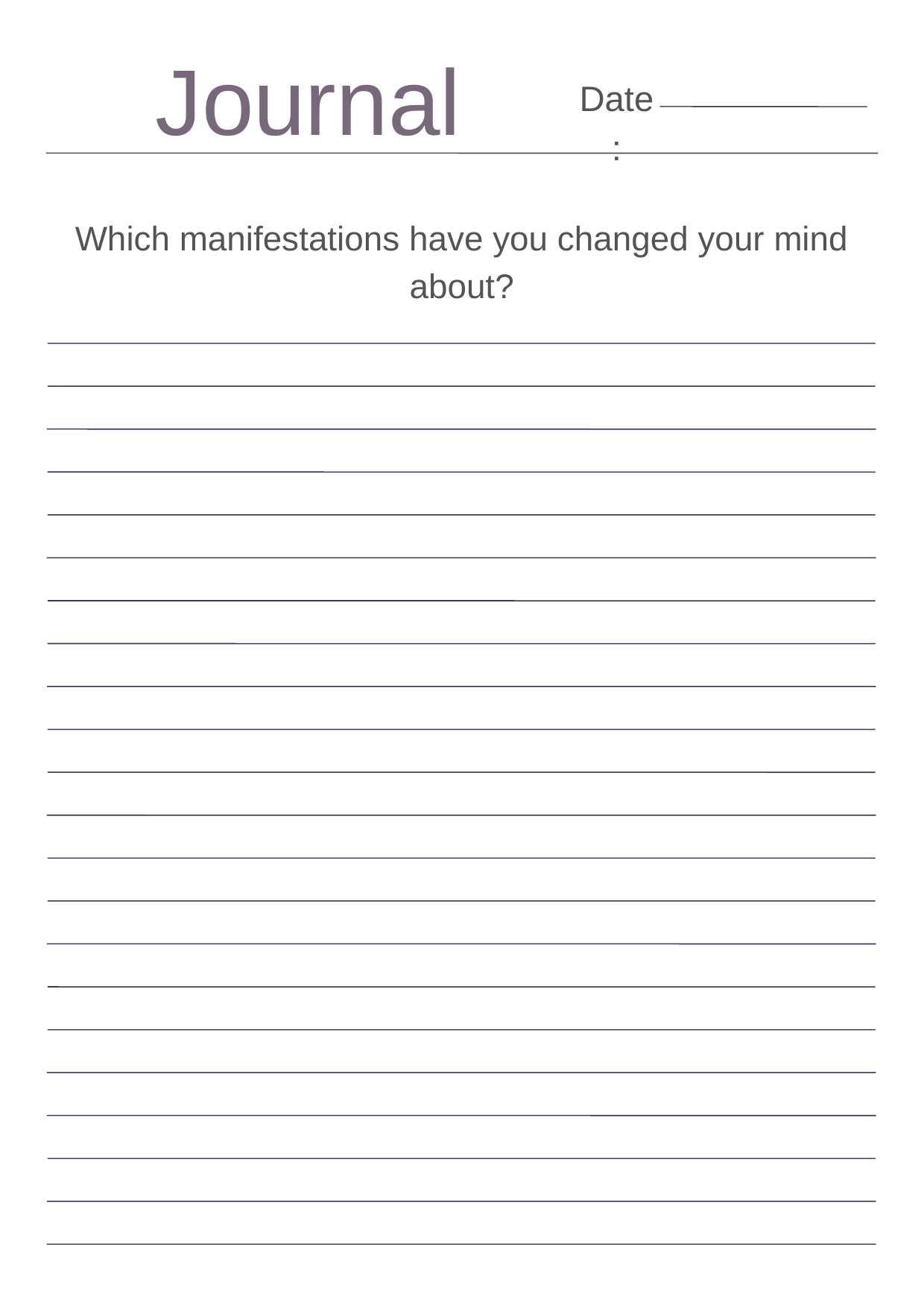

Journal
Date:

Which manifestations have you changed your mind about?